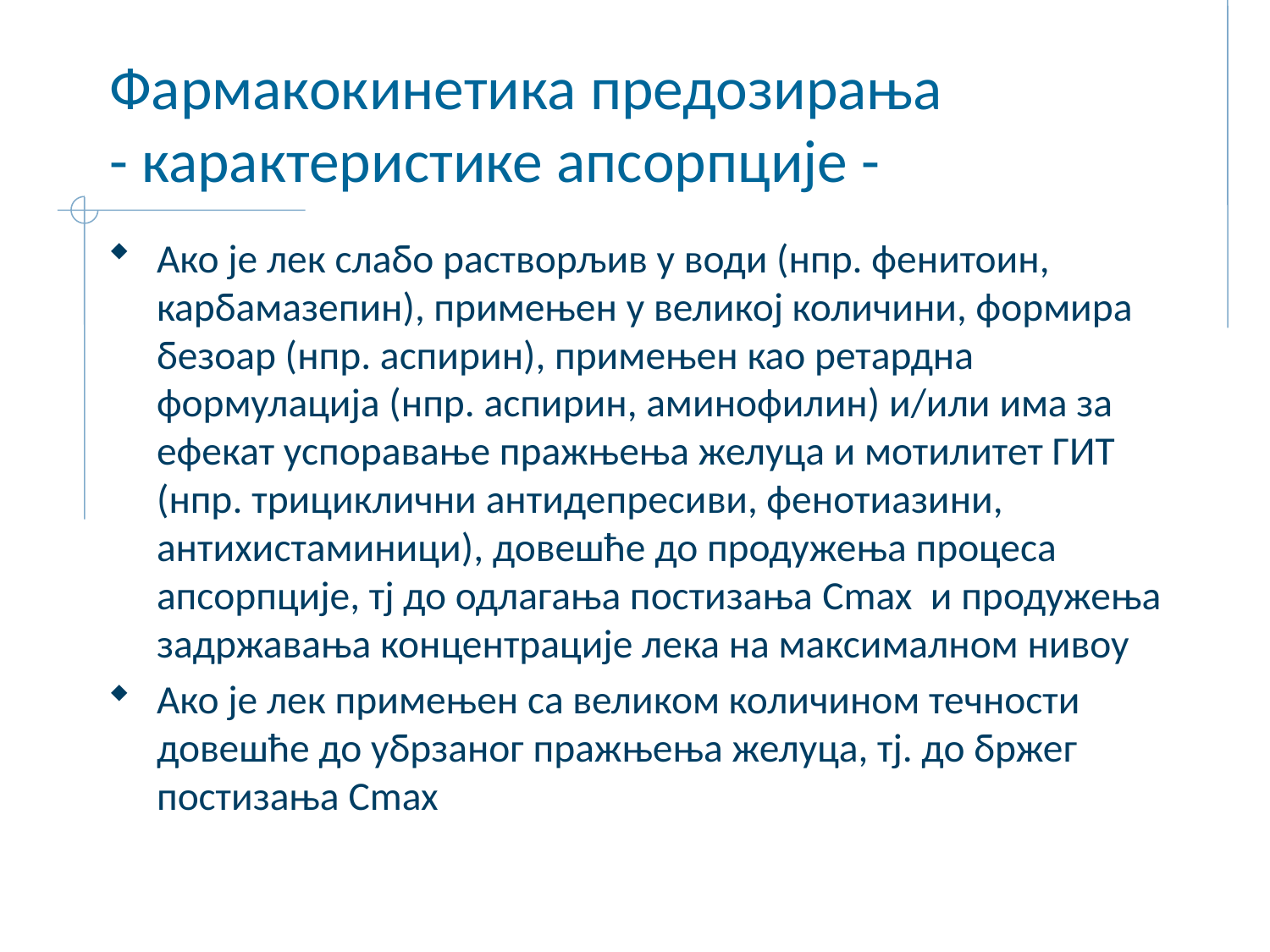

# Фармакокинетика предозирања - карактеристике апсорпције -
Ако је лек слабо растворљив у води (нпр. фенитоин, карбамазепин), примењен у великој количини, формира безоар (нпр. аспирин), примењен као ретардна формулација (нпр. аспирин, аминофилин) и/или има за ефекат успоравање пражњења желуца и мотилитет ГИТ (нпр. трициклични антидепресиви, фенотиазини, антихистаминици), довешће до продужења процеса апсорпције, тј до одлагања постизања Cmax  и продужења задржавања концентрације лека на максималном нивоу
Ако је лек примењен са великом количином течности довешће до убрзаног пражњења желуца, тј. до бржег постизања Cmax